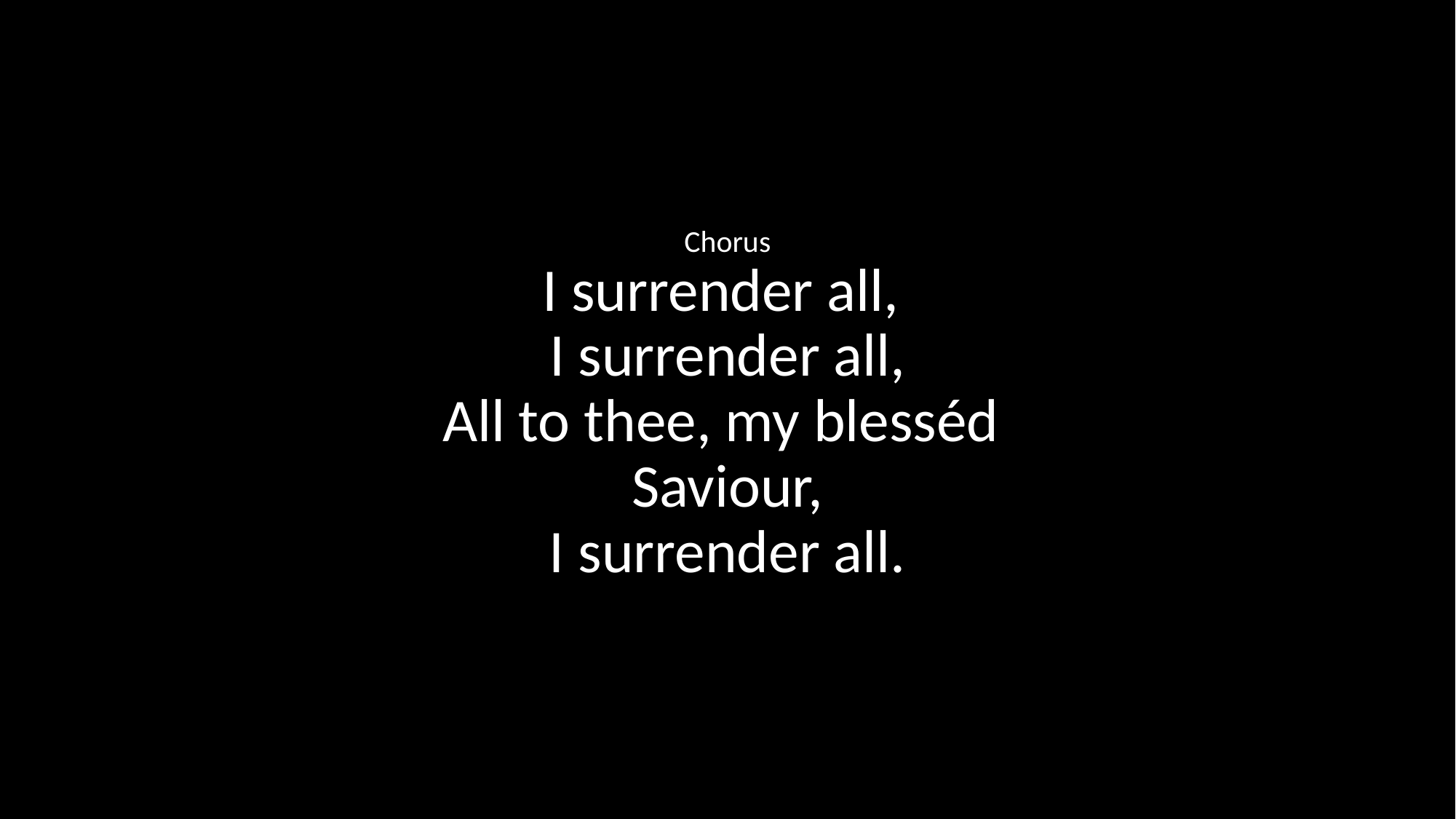

Chorus
I surrender all,
I surrender all,
All to thee, my blesséd
Saviour,
I surrender all.